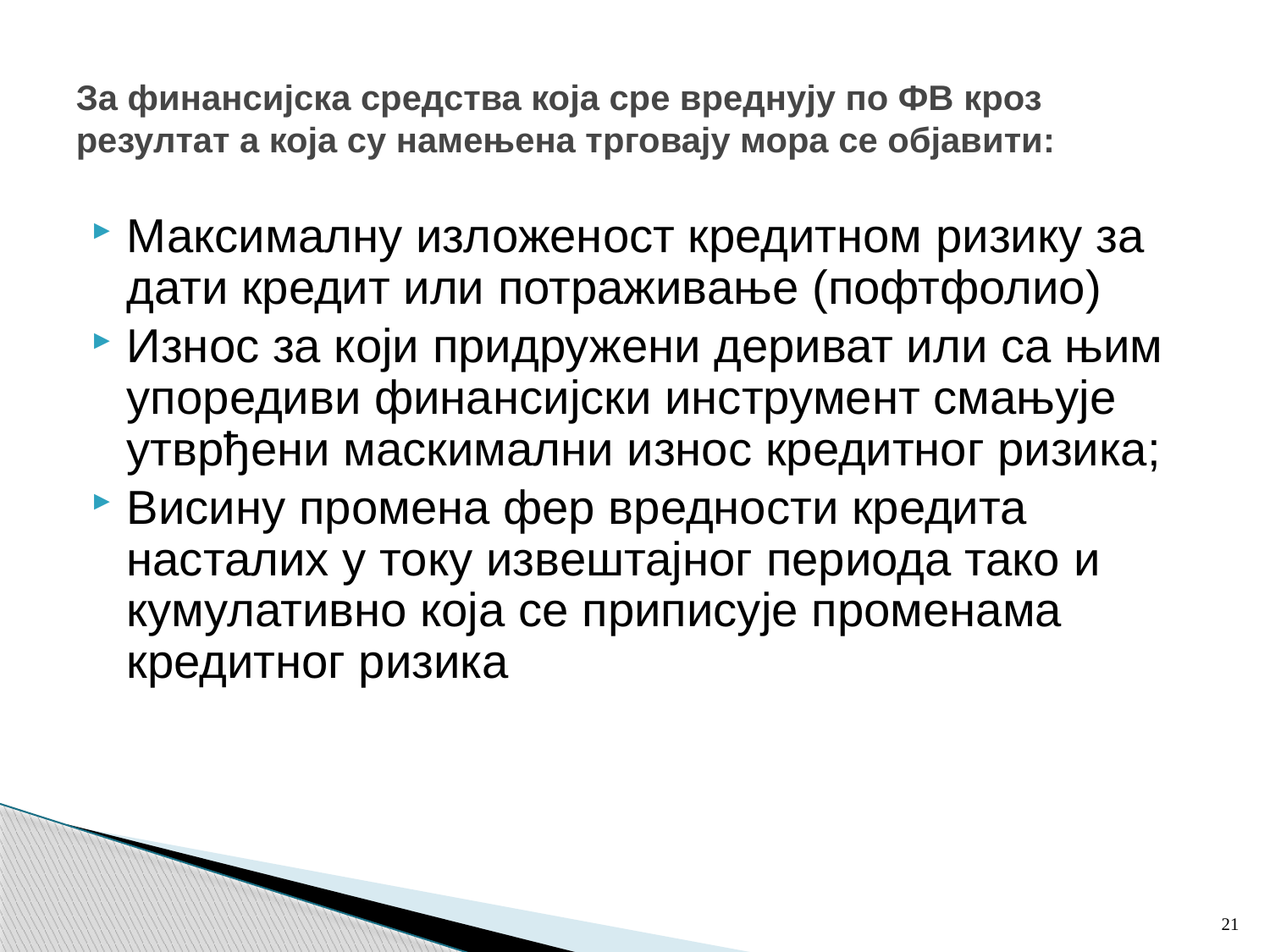

# За финансијска средства која сре вреднују по ФВ кроз резултат а која су намењена трговају мора се објавити:
Максималну изложеност кредитном ризику за дати кредит или потраживање (пофтфолио)
Износ за који придружени дериват или са њим упоредиви финансијски инструмент смањује утврђени маскимални износ кредитног ризика;
Висину промена фер вредности кредита насталих у току извештајног периода тако и кумулативно која се приписује променама кредитног ризика
21